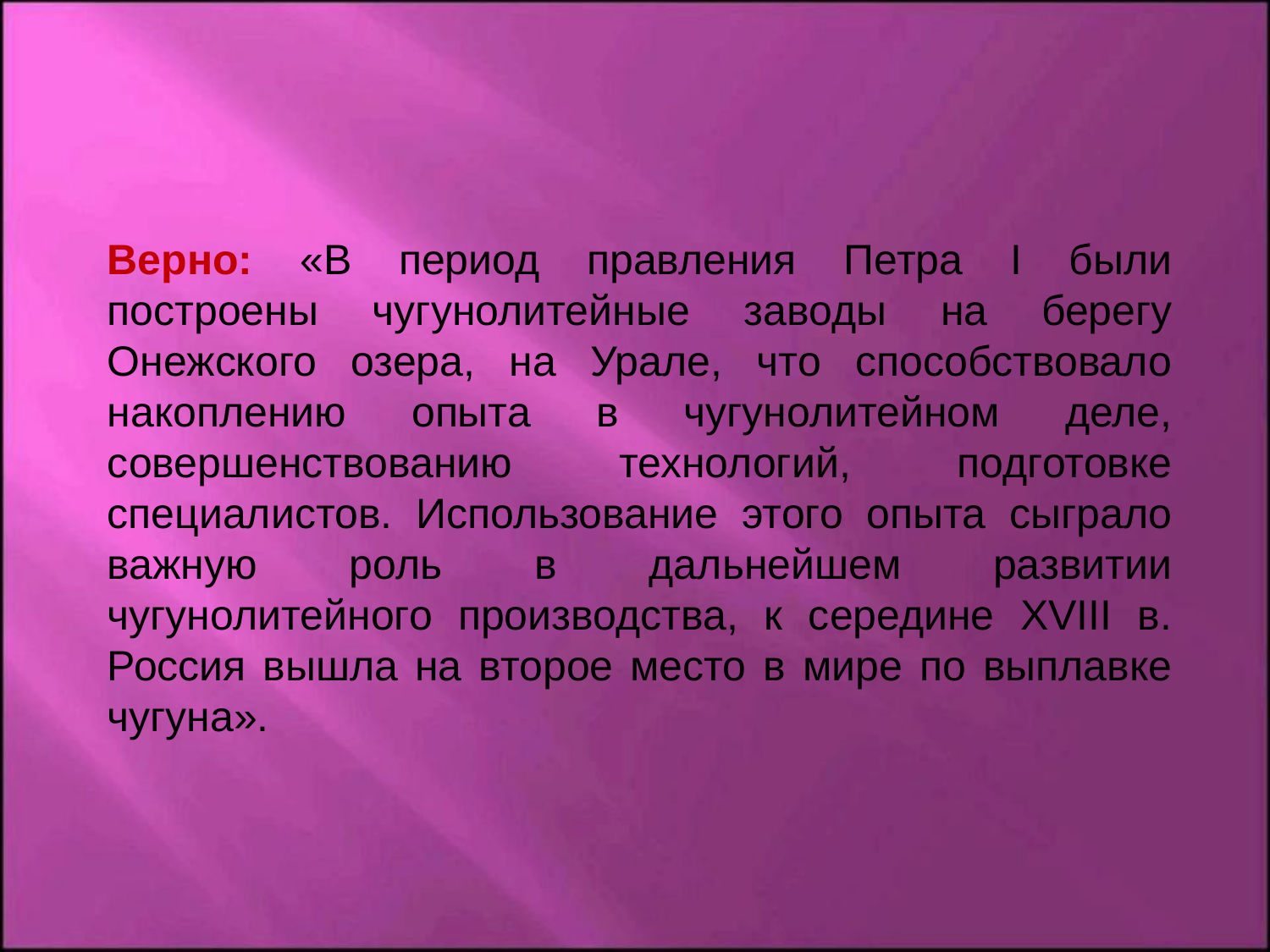

Верно: «В период правления Петра I были построены чугунолитейные заводы на берегу Онежского озера, на Урале, что способствовало накоплению опыта в чугунолитейном деле, совершенствованию технологий, подготовке специалистов. Использование этого опыта сыграло важную роль в дальнейшем развитии чугунолитейного производства, к середине XVIII в. Россия вышла на второе место в мире по выплавке чугуна».